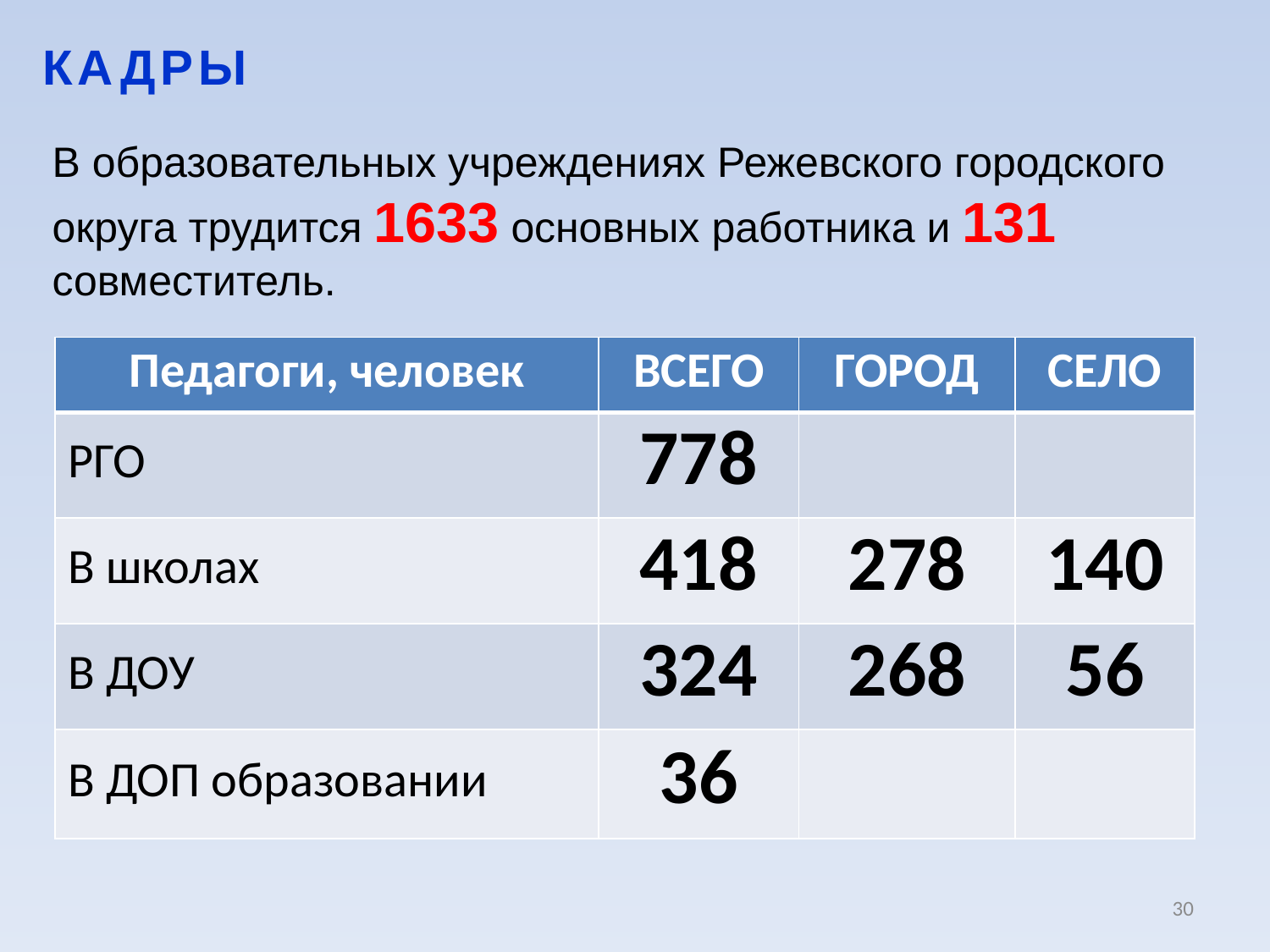

КАДРЫ
В образовательных учреждениях Режевского городского округа трудится 1633 основных работника и 131 совместитель.
| Педагоги, человек | ВСЕГО | ГОРОД | СЕЛО |
| --- | --- | --- | --- |
| РГО | 778 |  |  |
| В школах | 418 | 278 | 140 |
| В ДОУ | 324 | 268 | 56 |
| В ДОП образовании | 36 |  |  |
30